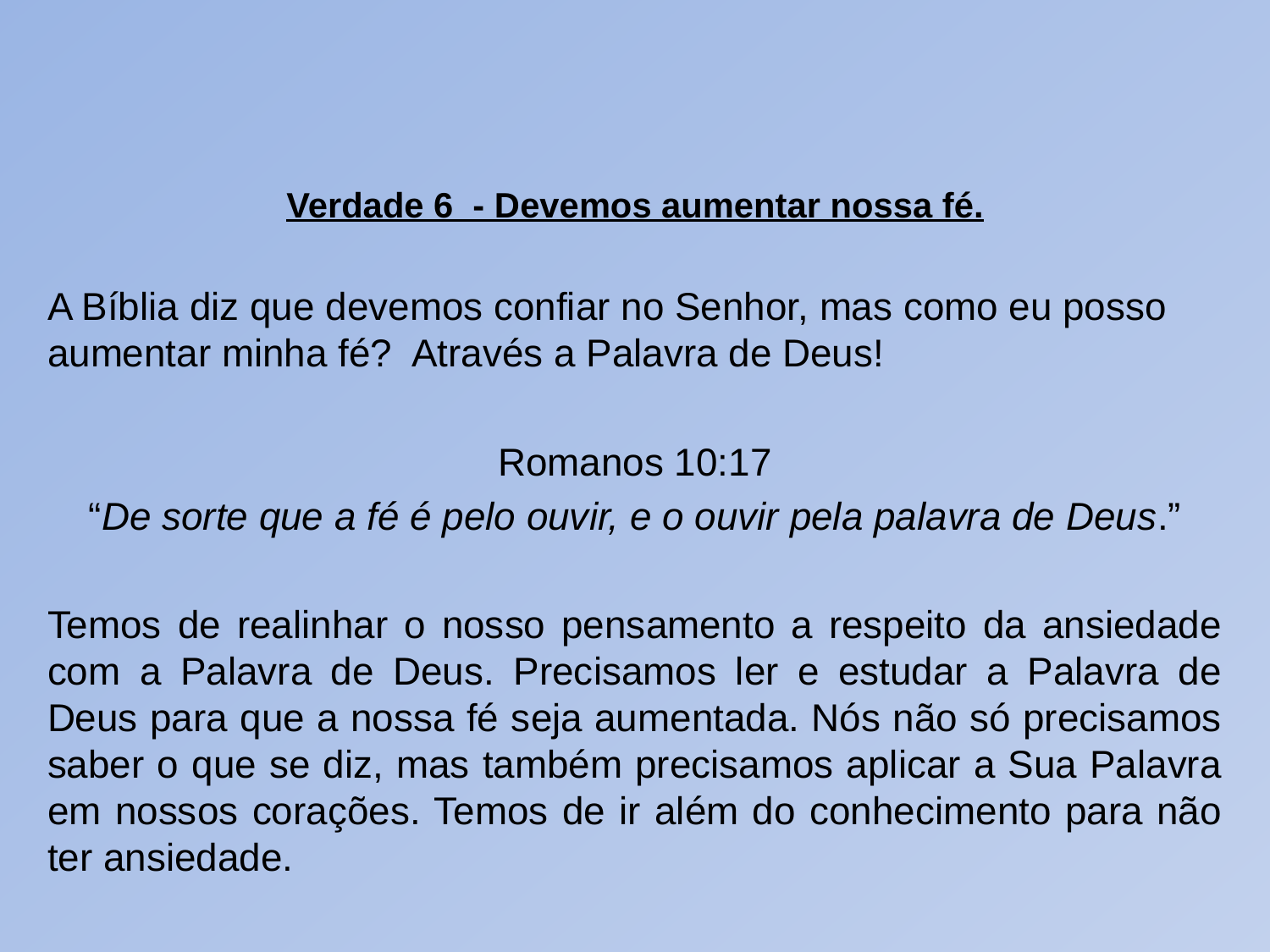

#
Verdade 6  - Devemos aumentar nossa fé.

A Bíblia diz que devemos confiar no Senhor, mas como eu posso aumentar minha fé?  Através a Palavra de Deus!

Romanos 10:17
“De sorte que a fé é pelo ouvir, e o ouvir pela palavra de Deus.”

Temos de realinhar o nosso pensamento a respeito da ansiedade com a Palavra de Deus. Precisamos ler e estudar a Palavra de Deus para que a nossa fé seja aumentada. Nós não só precisamos saber o que se diz, mas também precisamos aplicar a Sua Palavra em nossos corações. Temos de ir além do conhecimento para não ter ansiedade.